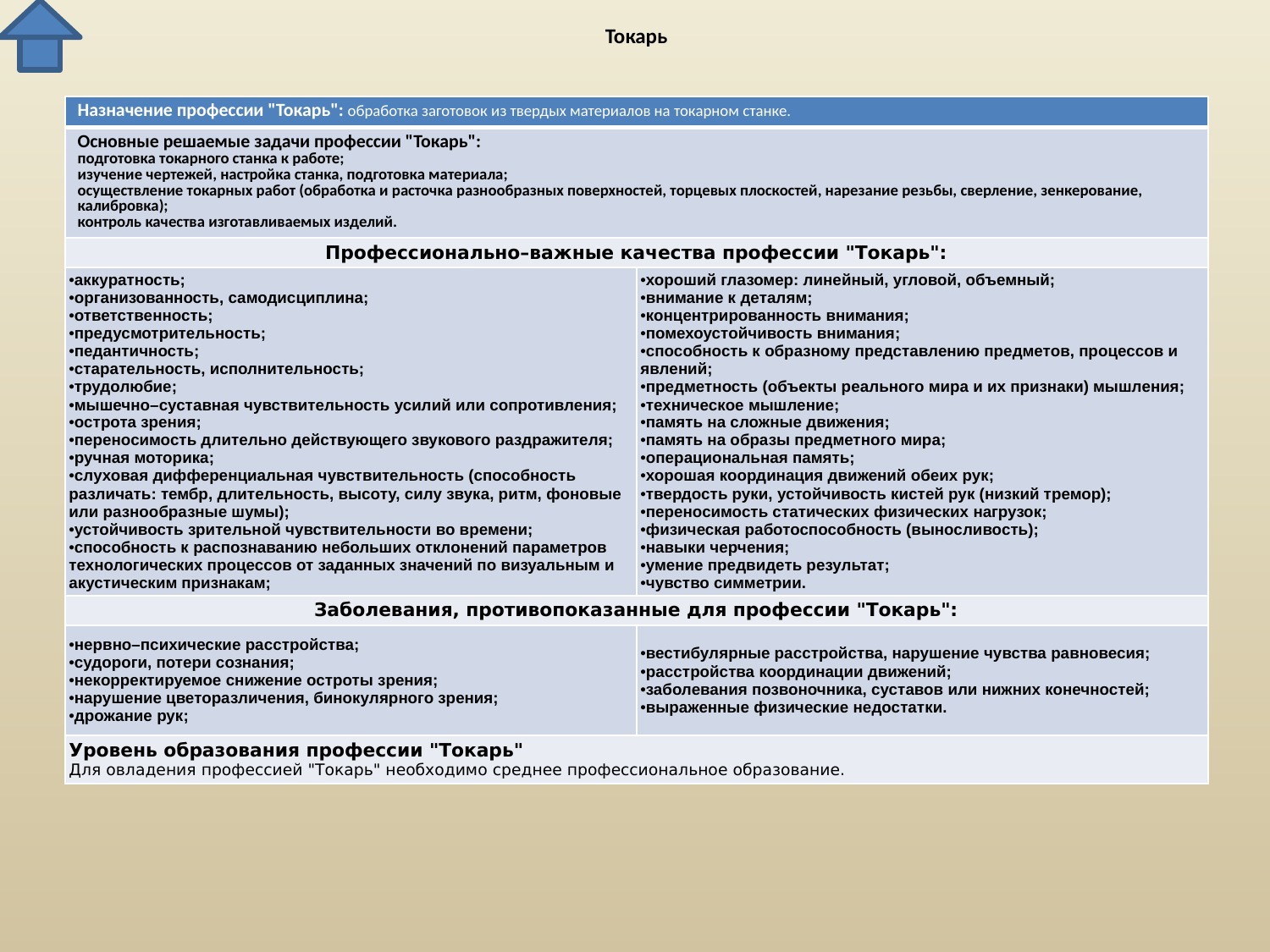

# Токарь
| Назначение профессии "Токарь": обработка заготовок из твердых материалов на токарном станке. |  |
| --- | --- |
| Основные решаемые задачи профессии "Токарь": подготовка токарного станка к работе; изучение чертежей, настройка станка, подготовка материала; осуществление токарных работ (обработка и расточка разнообразных поверхностей, торцевых плоскостей, нарезание резьбы, сверление, зенкерование, калибровка); контроль качества изготавливаемых изделий. |  |
| Профессионально–важные качества профессии "Токарь": |  |
| аккуратность; организованность, самодисциплина; ответственность; предусмотрительность; педантичность; старательность, исполнительность; трудолюбие; мышечно–суставная чувствительность усилий или сопротивления; острота зрения; переносимость длительно действующего звукового раздражителя; ручная моторика; слуховая дифференциальная чувствительность (способность различать: тембр, длительность, высоту, силу звука, ритм, фоновые или разнообразные шумы); устойчивость зрительной чувствительности во времени; способность к распознаванию небольших отклонений параметров технологических процессов от заданных значений по визуальным и акустическим признакам; | хороший глазомер: линейный, угловой, объемный; внимание к деталям; концентрированность внимания; помехоустойчивость внимания; способность к образному представлению предметов, процессов и явлений; предметность (объекты реального мира и их признаки) мышления; техническое мышление; память на сложные движения; память на образы предметного мира; операциональная память; хорошая координация движений обеих рук; твердость руки, устойчивость кистей рук (низкий тремор); переносимость статических физических нагрузок; физическая работоспособность (выносливость); навыки черчения; умение предвидеть результат; чувство симметрии. |
| Заболевания, противопоказанные для профессии "Токарь": |  |
| нервно–психические расстройства; судороги, потери сознания; некорректируемое снижение остроты зрения; нарушение цветоразличения, бинокулярного зрения; дрожание рук; | вестибулярные расстройства, нарушение чувства равновесия; расстройства координации движений; заболевания позвоночника, суставов или нижних конечностей; выраженные физические недостатки. |
| Уровень образования профессии "Токарь" Для овладения профессией "Токарь" необходимо среднее профессиональное образование. |  |